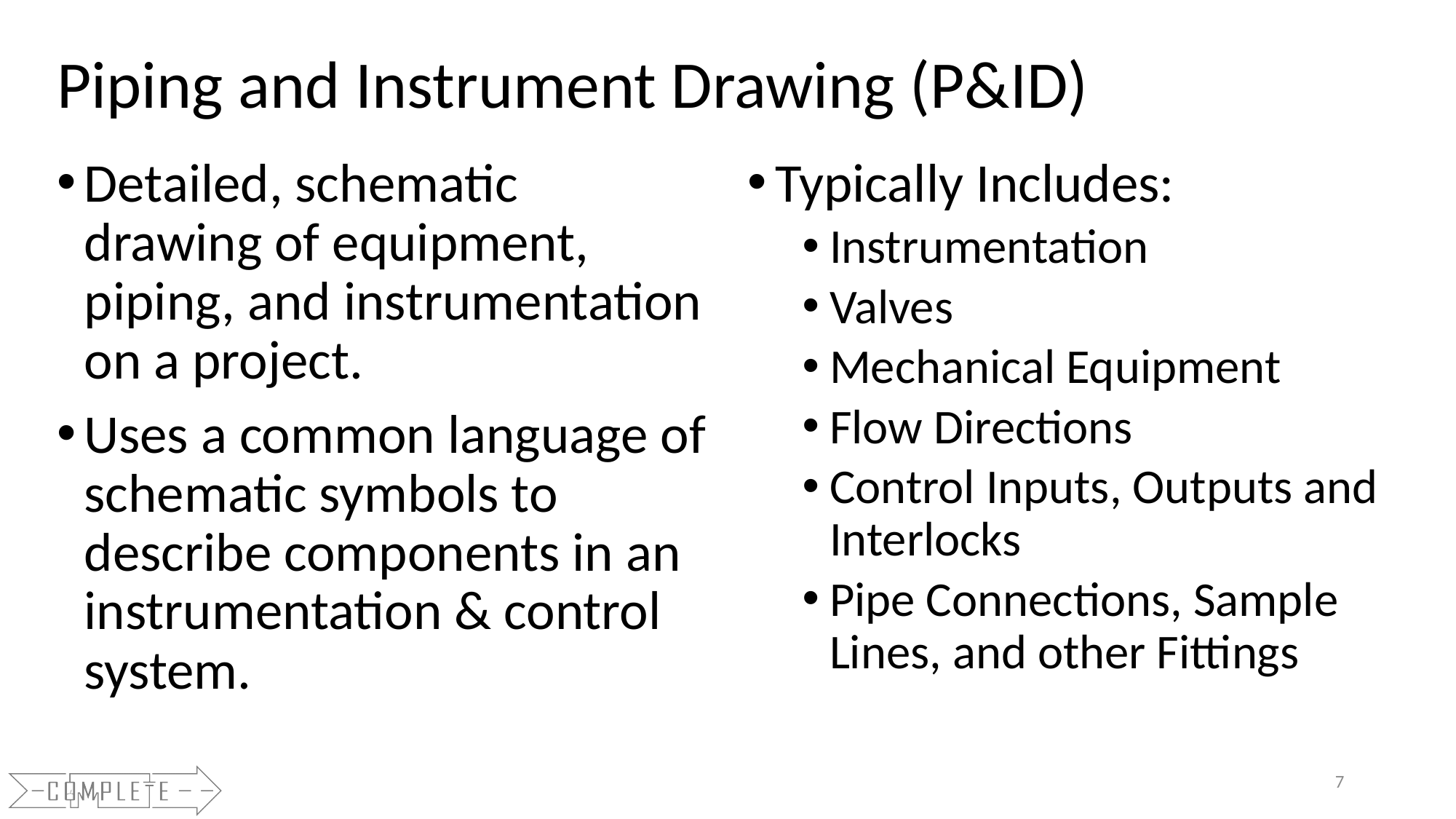

# Piping and Instrument Drawing (P&ID)
Detailed, schematic drawing of equipment, piping, and instrumentation on a project.
Uses a common language of schematic symbols to describe components in an instrumentation & control system.

Typically Includes:
Instrumentation
Valves
Mechanical Equipment
Flow Directions
Control Inputs, Outputs and Interlocks
Pipe Connections, Sample Lines, and other Fittings
7